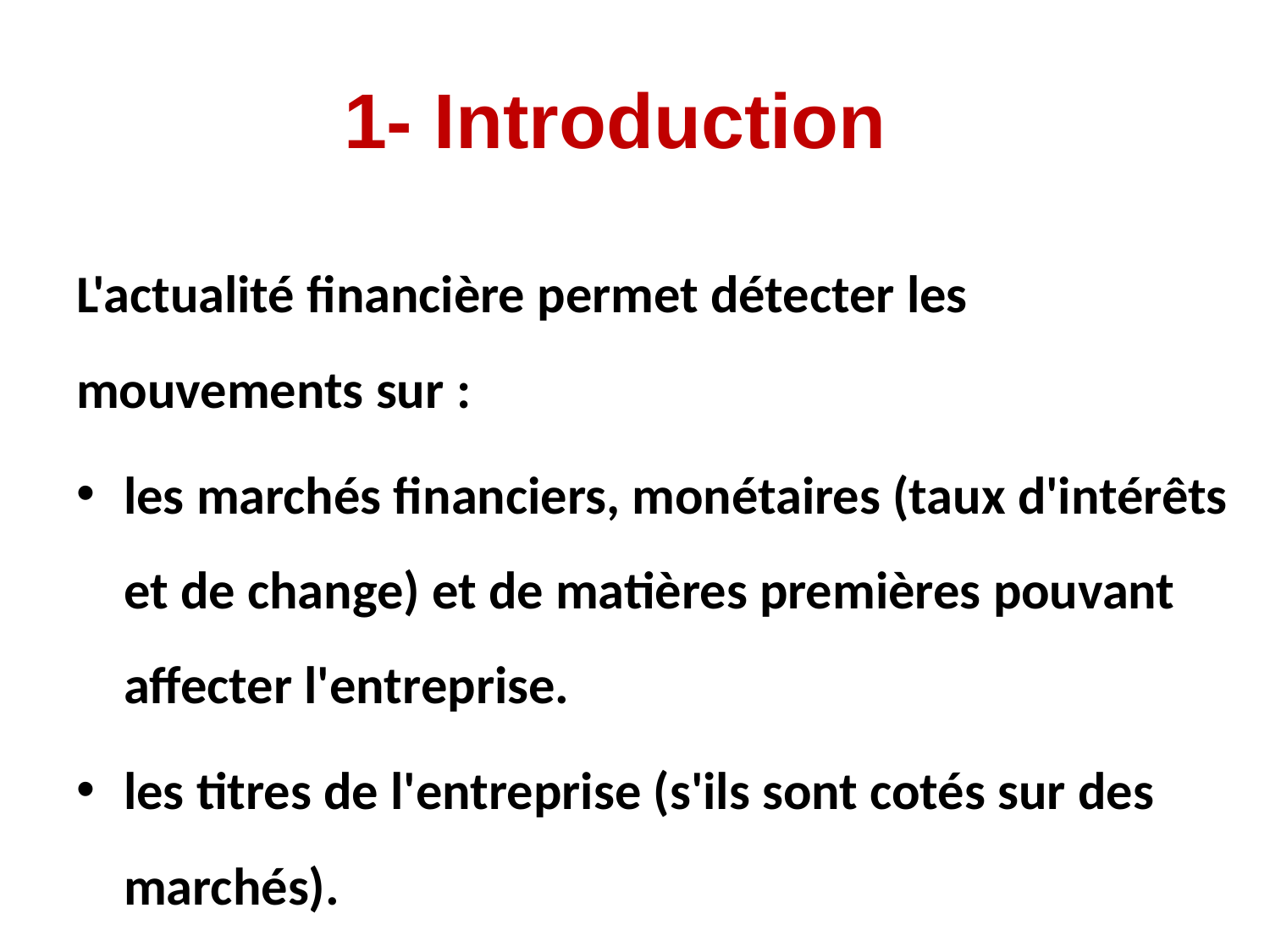

# 1- Introduction
L'actualité financière permet détecter les mouvements sur :
les marchés financiers, monétaires (taux d'intérêts et de change) et de matières premières pouvant affecter l'entreprise.
les titres de l'entreprise (s'ils sont cotés sur des marchés).